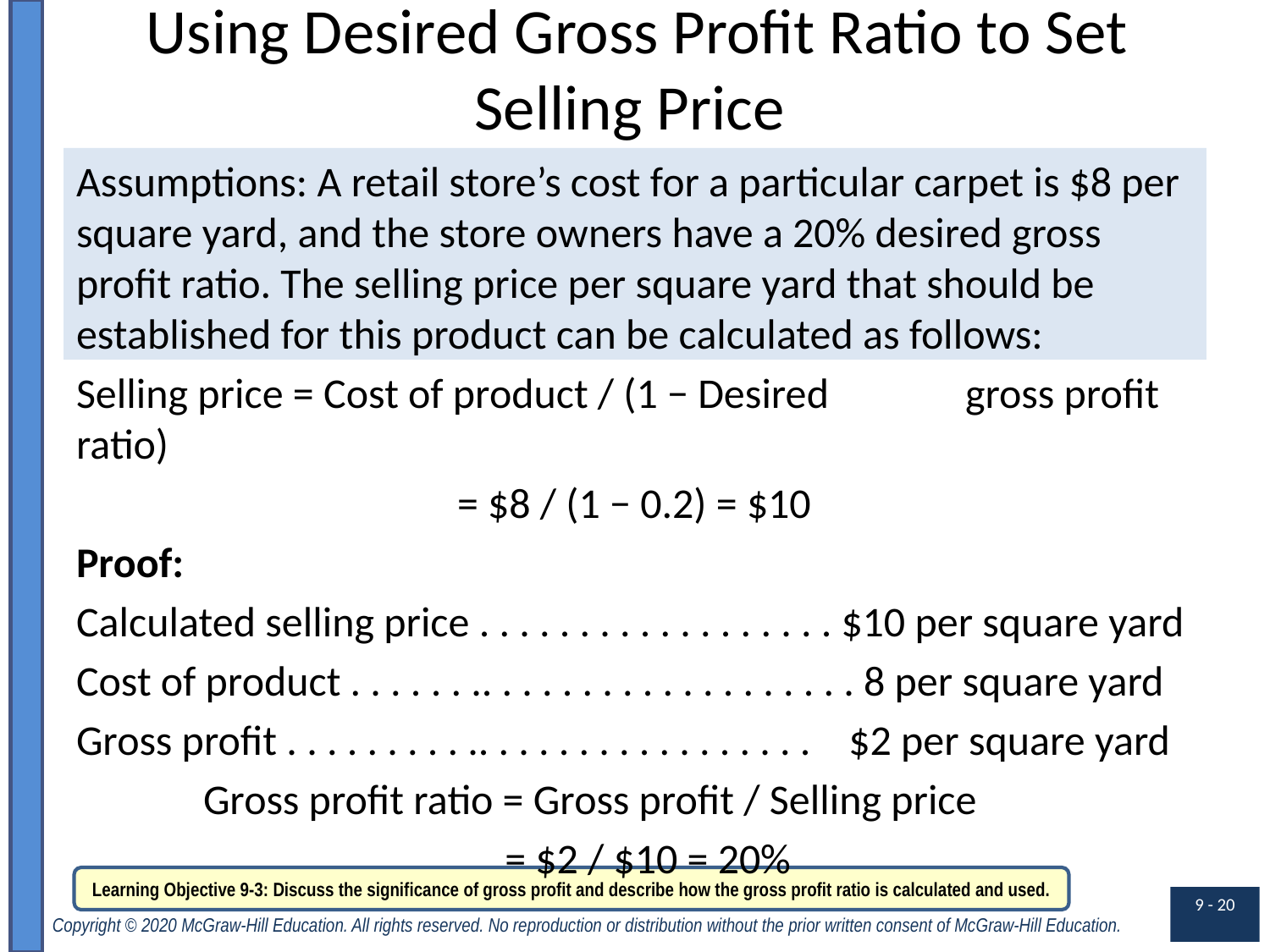

# Using Desired Gross Profit Ratio to Set Selling Price
Assumptions: A retail store’s cost for a particular carpet is $8 per square yard, and the store owners have a 20% desired gross profit ratio. The selling price per square yard that should be established for this product can be calculated as follows:
Selling price = Cost of product / (1 − Desired 	gross profit ratio)
			= $8 / (1 − 0.2) = $10
Proof:
Calculated selling price . . . . . . . . . . . . . . . . . . $10 per square yard
Cost of product . . . . . . .. . . . . . . . . . . . . . . . . . . 8 per square yard
Gross profit . . . . . . . . . .. . . . . . . . . . . . . . . . .    $2 per square yard
	Gross profit ratio = Gross profit / Selling price
			     = $2 / $10 = 20%
Learning Objective 9-3: Discuss the significance of gross profit and describe how the gross profit ratio is calculated and used.